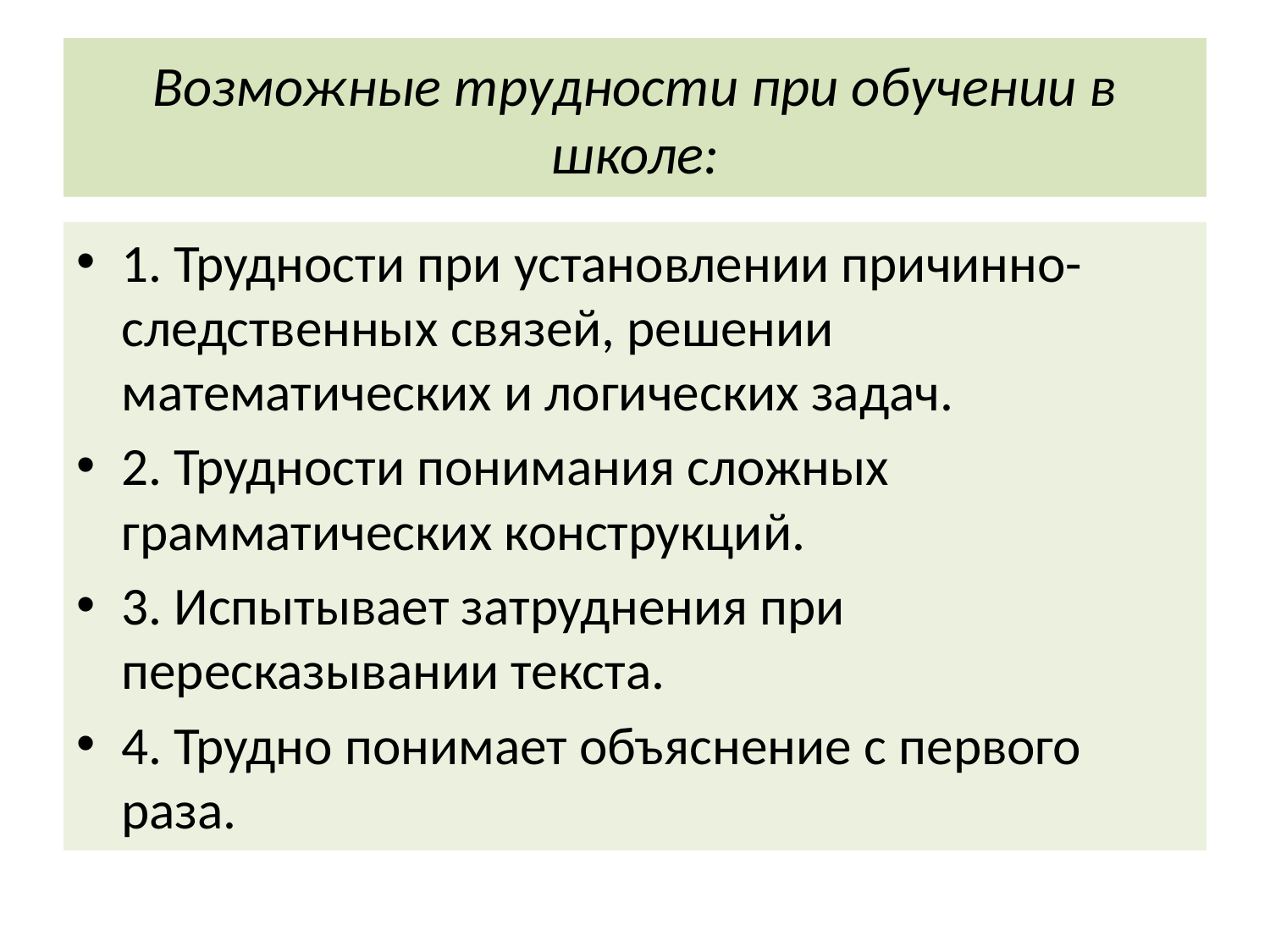

# Возможные трудности при обучении в школе:
1. Трудности при установлении причинно-следственных связей, решении математических и логических задач.
2. Трудности понимания сложных грамматических конструкций.
3. Испытывает затруднения при пересказывании текста.
4. Трудно понимает объяснение с первого раза.